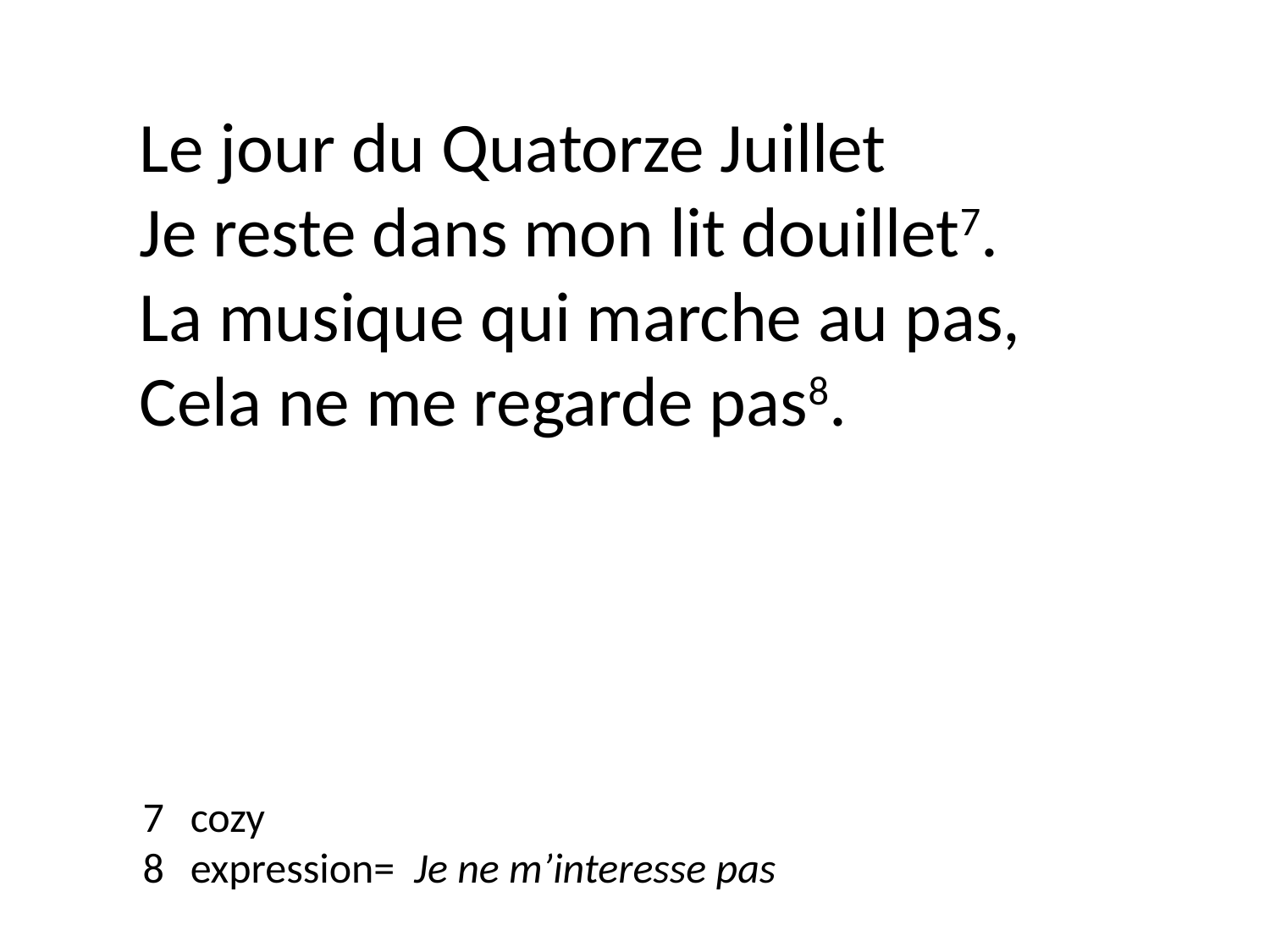

Le jour du Quatorze Juillet
Je reste dans mon lit douillet7.
La musique qui marche au pas,
Cela ne me regarde pas8.
cozy
expression=  Je ne m’interesse pas